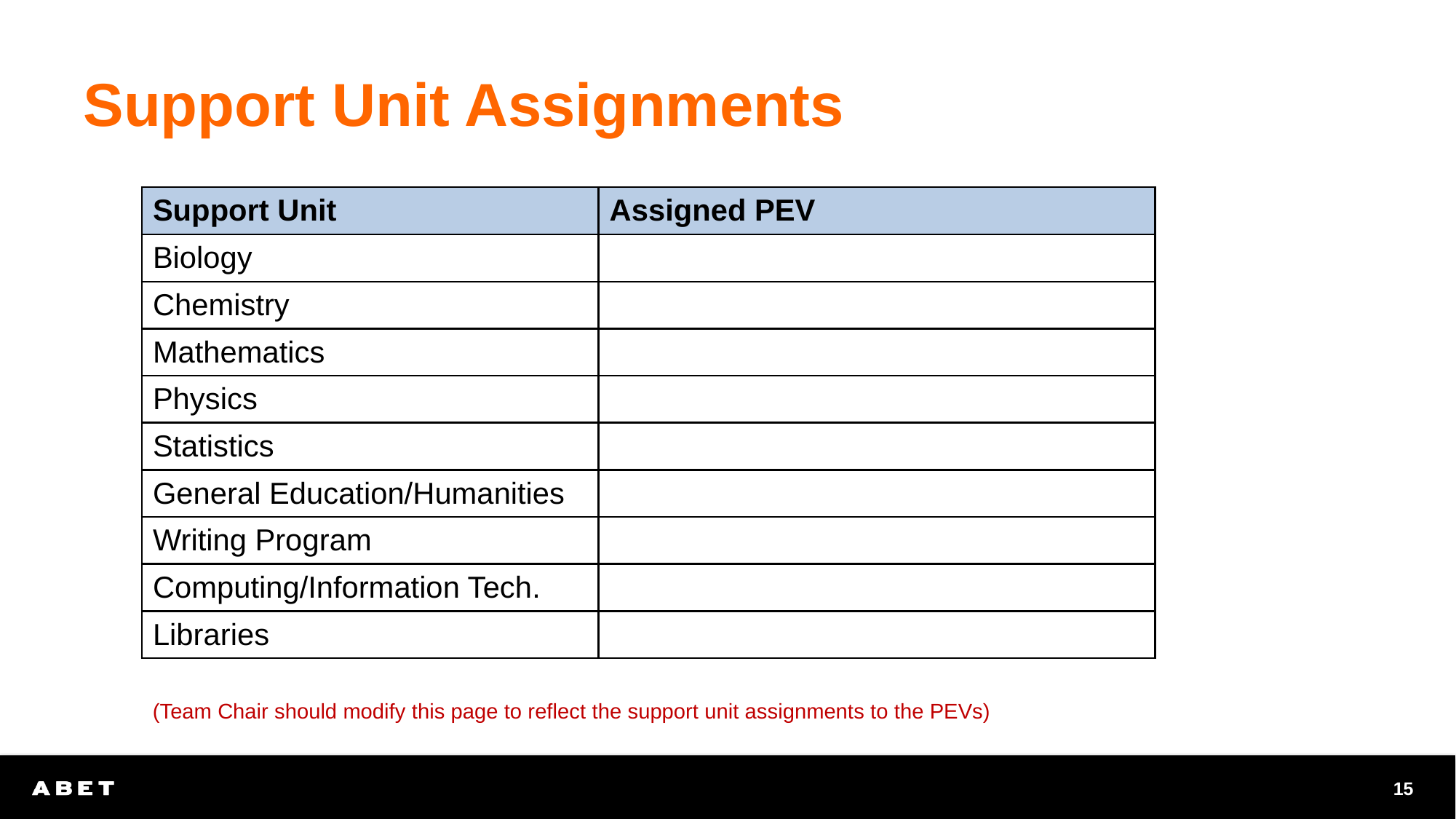

# Support Unit Assignments
| Support Unit | Assigned PEV |
| --- | --- |
| Biology |  |
| Chemistry |  |
| Mathematics |  |
| Physics |  |
| Statistics |  |
| General Education/Humanities |  |
| Writing Program |  |
| Computing/Information Tech. |  |
| Libraries |  |
(Team Chair should modify this page to reflect the support unit assignments to the PEVs)